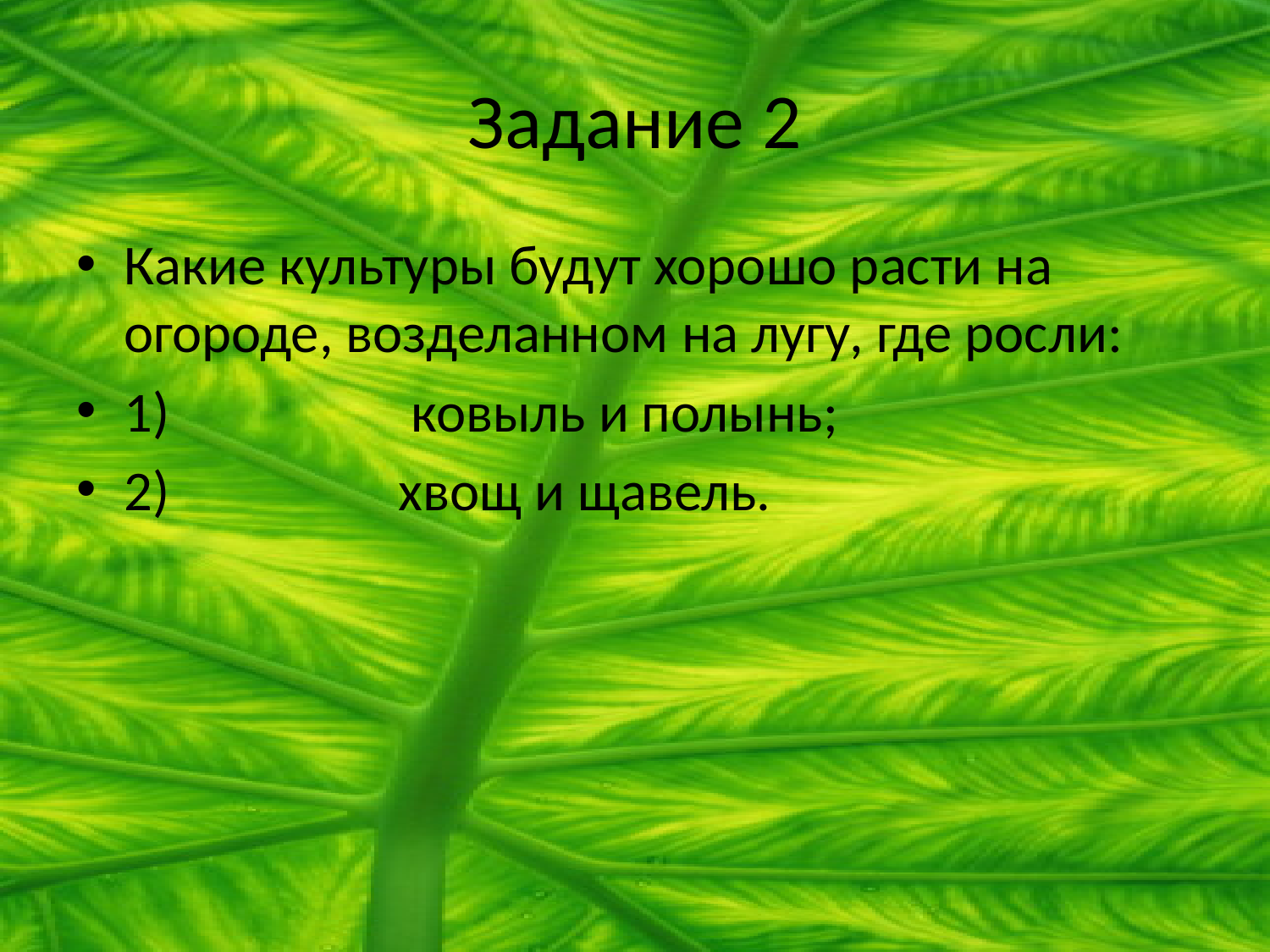

# Задание 2
Какие культуры будут хорошо расти на огороде, возделанном на лугу, где росли:
1)                   ковыль и полынь;
2)                  хвощ и щавель.